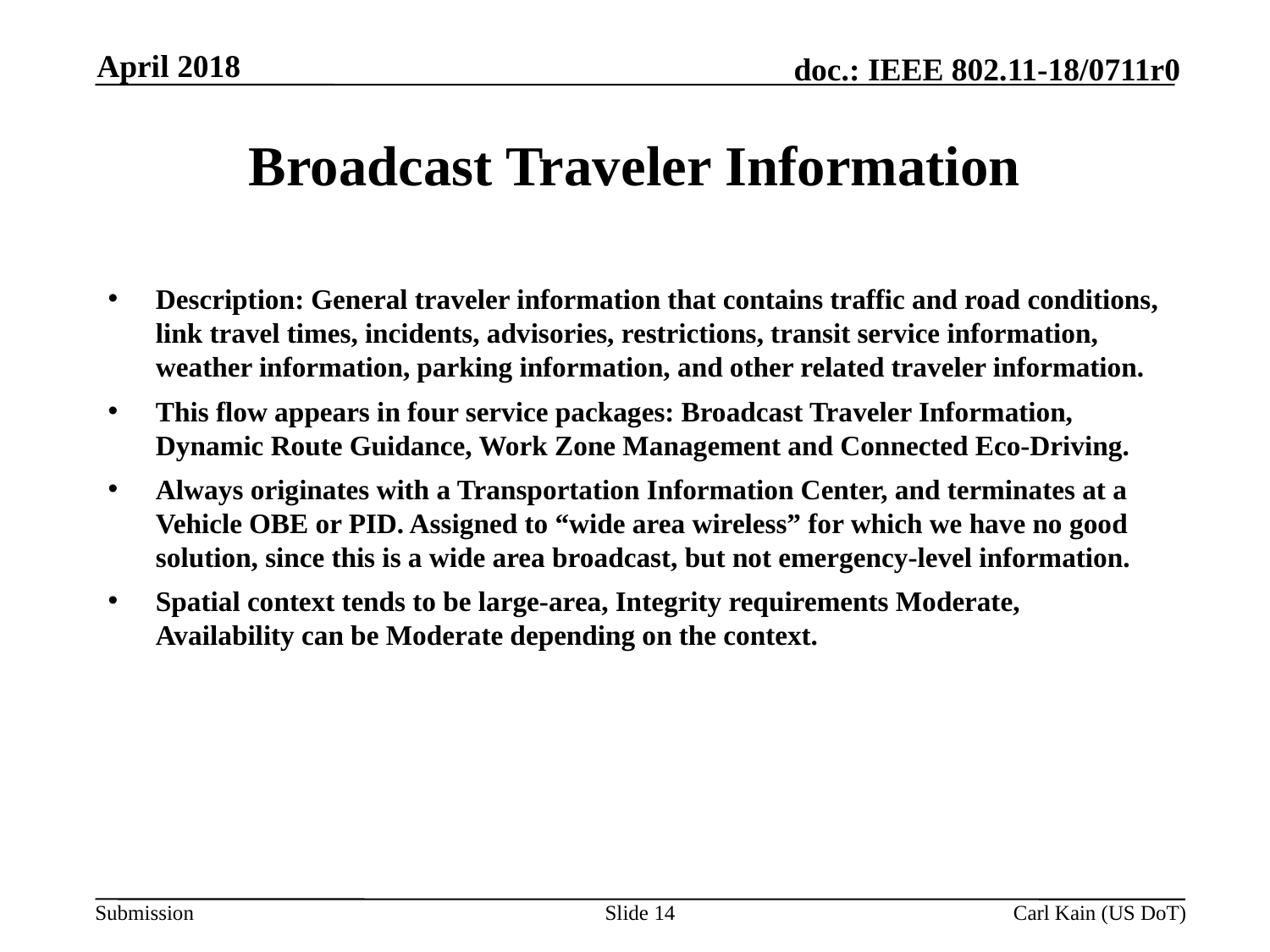

April 2018
# Broadcast Traveler Information
Description: General traveler information that contains traffic and road conditions, link travel times, incidents, advisories, restrictions, transit service information, weather information, parking information, and other related traveler information.
This flow appears in four service packages: Broadcast Traveler Information, Dynamic Route Guidance, Work Zone Management and Connected Eco-Driving.
Always originates with a Transportation Information Center, and terminates at a Vehicle OBE or PID. Assigned to “wide area wireless” for which we have no good solution, since this is a wide area broadcast, but not emergency-level information.
Spatial context tends to be large-area, Integrity requirements Moderate, Availability can be Moderate depending on the context.
Slide 14
Carl Kain (US DoT)